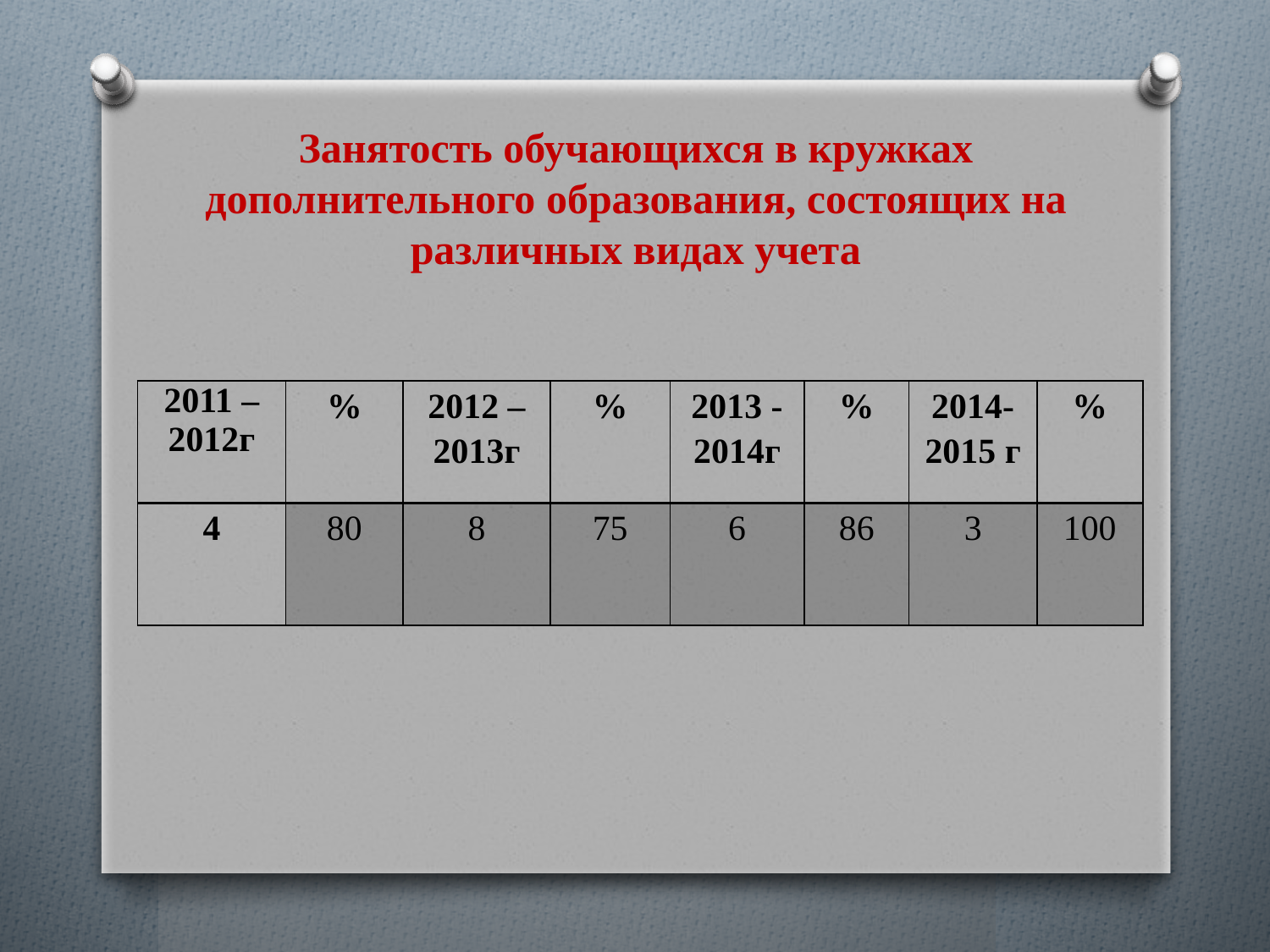

# Занятость обучающихся в кружках дополнительного образования, состоящих на различных видах учета
| 2011 – 2012г | % | 2012 – 2013г | % | 2013 -2014г | % | 2014- 2015 г | % |
| --- | --- | --- | --- | --- | --- | --- | --- |
| 4 | 80 | 8 | 75 | 6 | 86 | 3 | 100 |